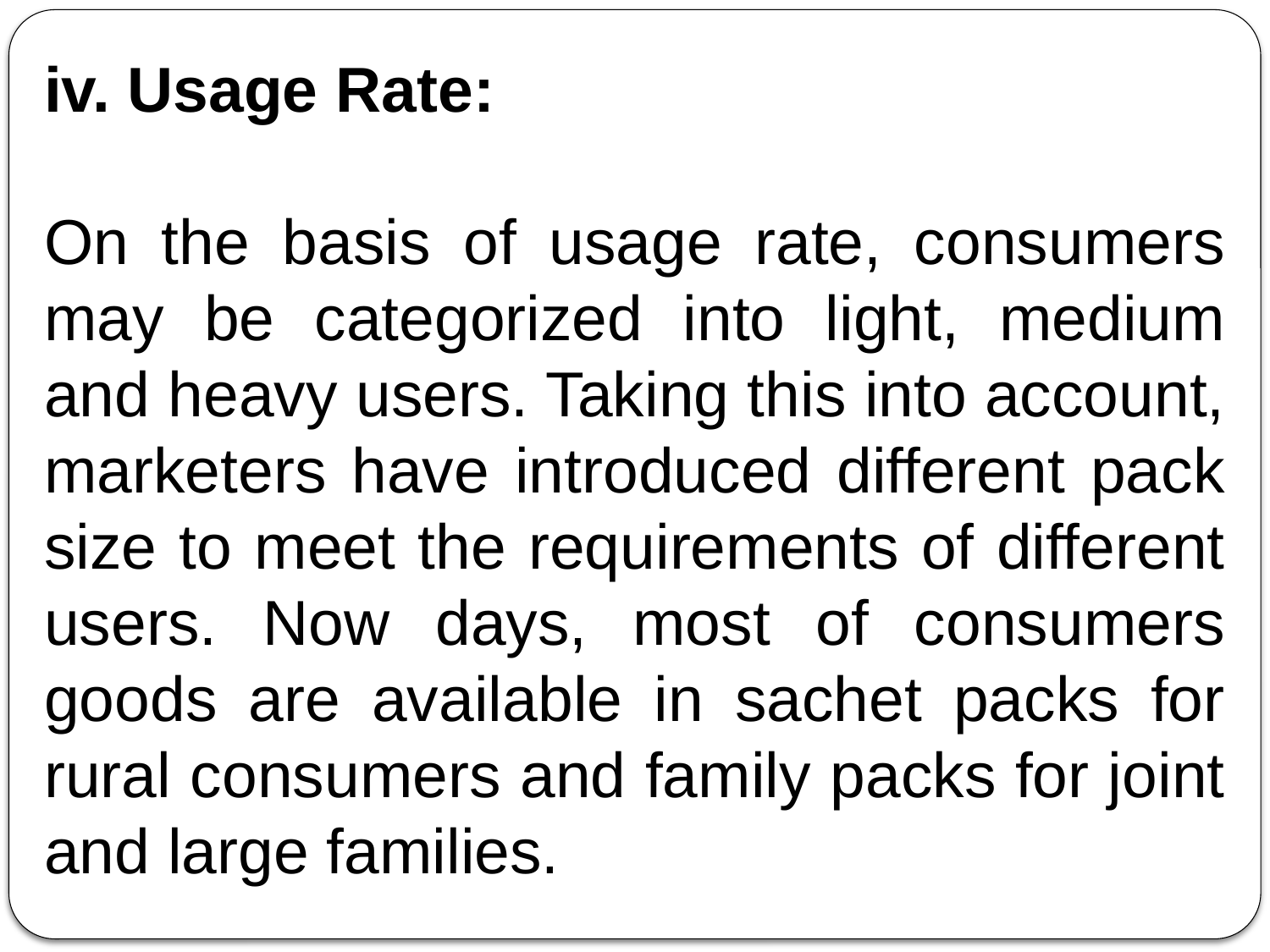

iv. Usage Rate:

On the basis of usage rate, consumers may be categorized into light, medium and heavy users. Taking this into account, marketers have introduced different pack size to meet the requirements of different users. Now days, most of consumers goods are available in sachet packs for rural consumers and family packs for joint and large families.